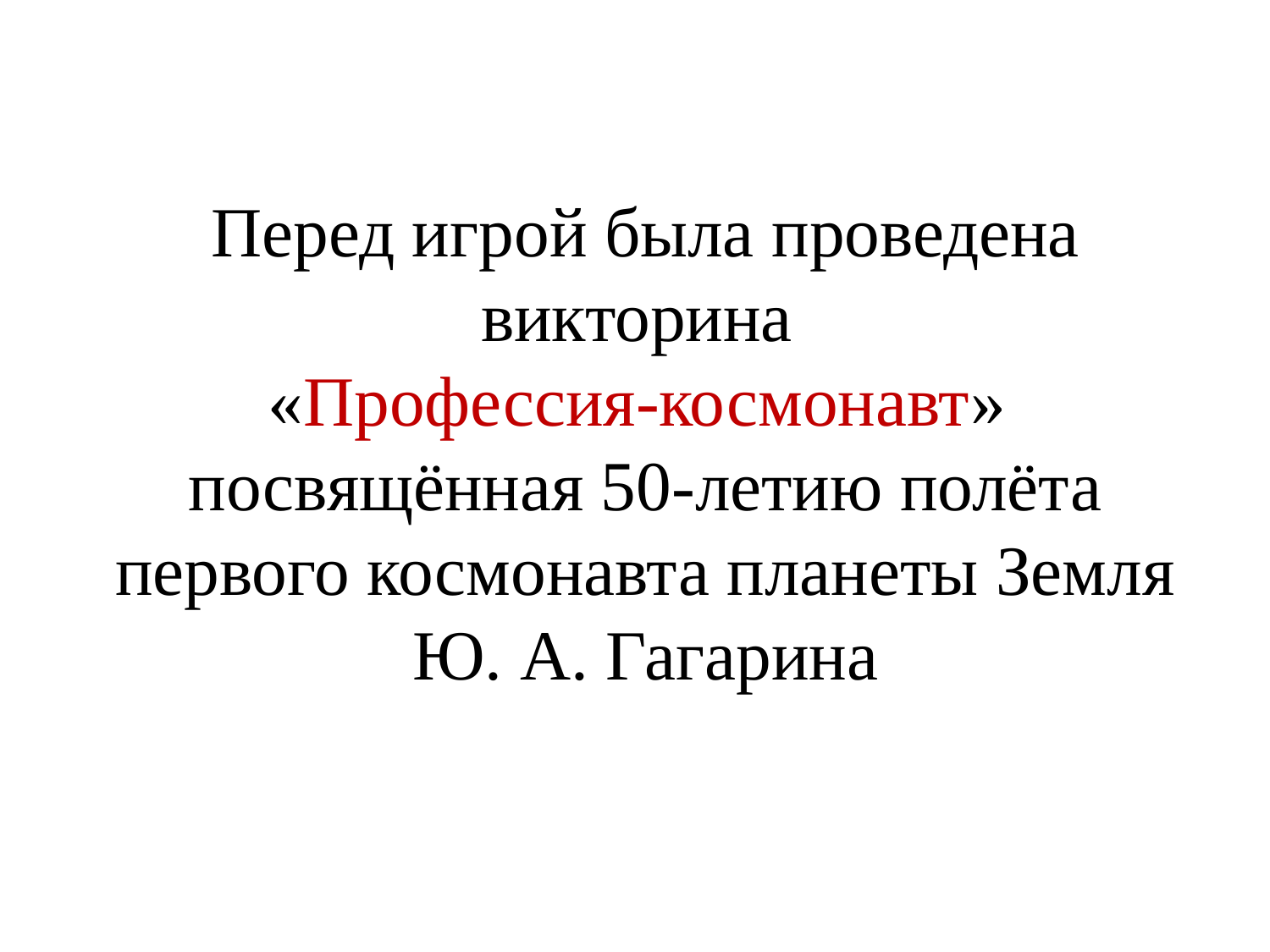

Перед игрой была проведена викторина
«Профессия-космонавт»
посвящённая 50-летию полёта первого космонавта планеты Земля Ю. А. Гагарина